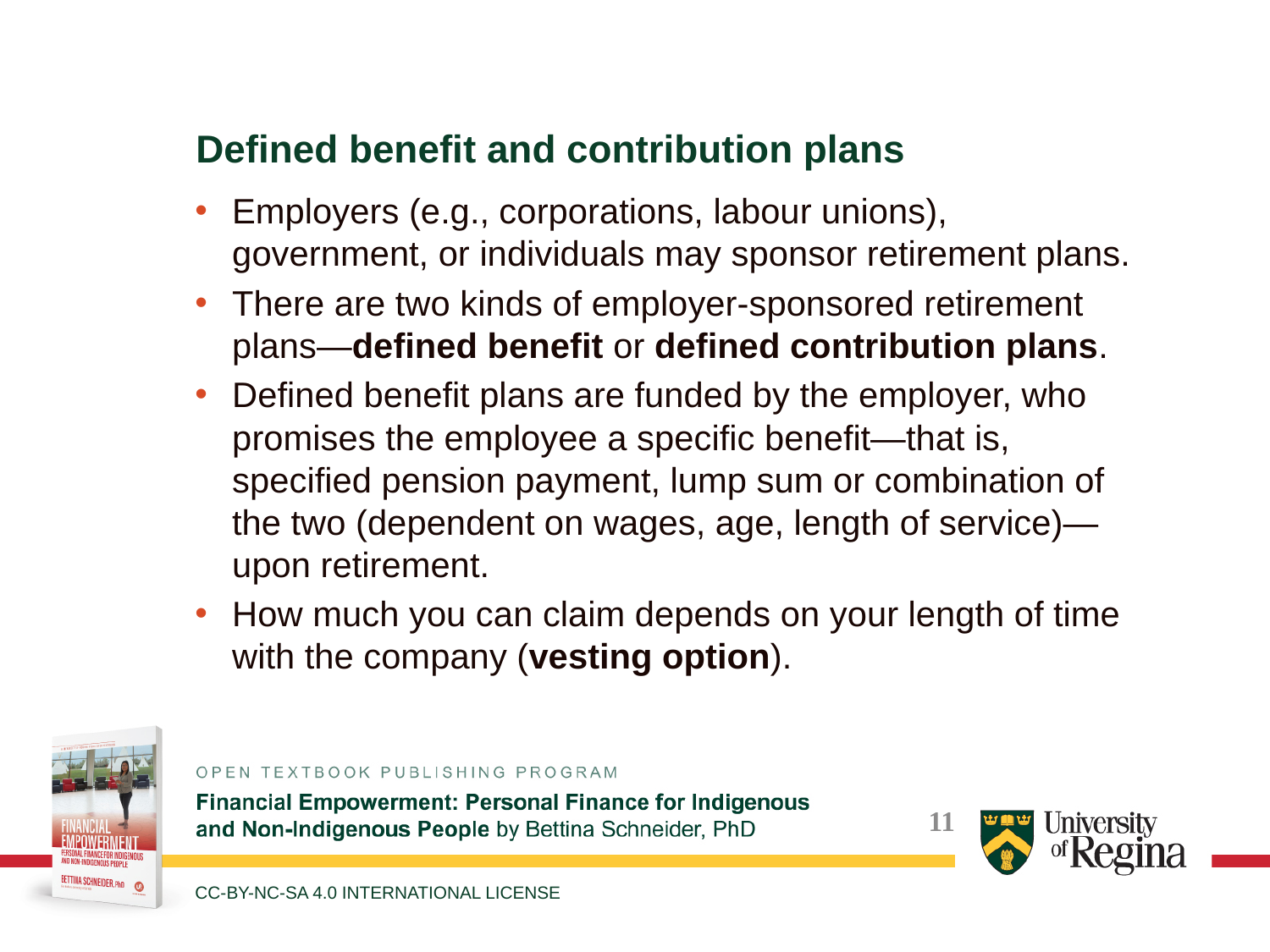

Defined benefit and contribution plans
Employers (e.g., corporations, labour unions), government, or individuals may sponsor retirement plans.
There are two kinds of employer-sponsored retirement plans—defined benefit or defined contribution plans.
Defined benefit plans are funded by the employer, who promises the employee a specific benefit—that is, specified pension payment, lump sum or combination of the two (dependent on wages, age, length of service)—upon retirement.
How much you can claim depends on your length of time with the company (vesting option).
CC-BY-NC-SA 4.0 INTERNATIONAL LICENSE